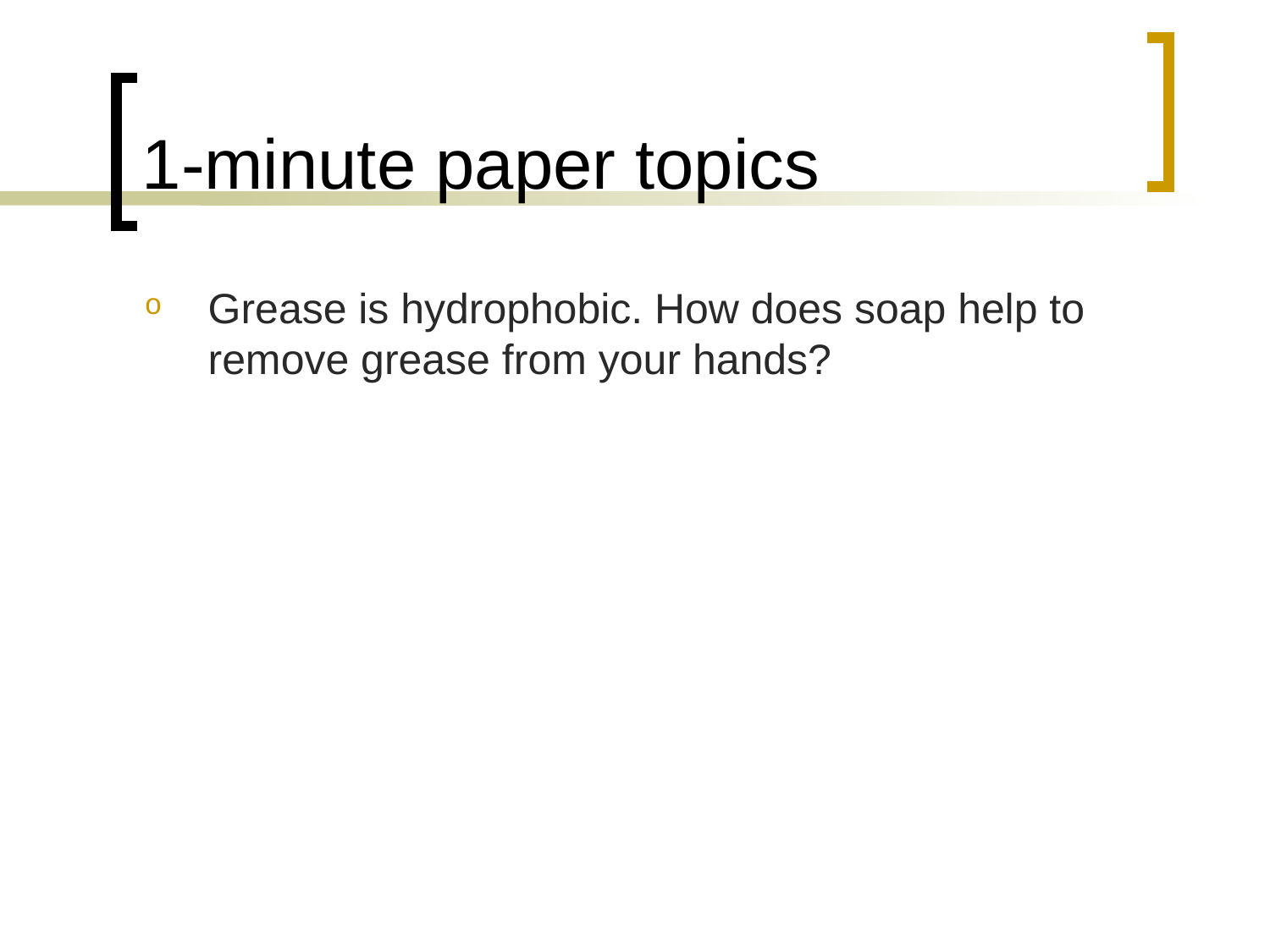

# 1-minute paper topics
Grease is hydrophobic. How does soap help to remove grease from your hands?